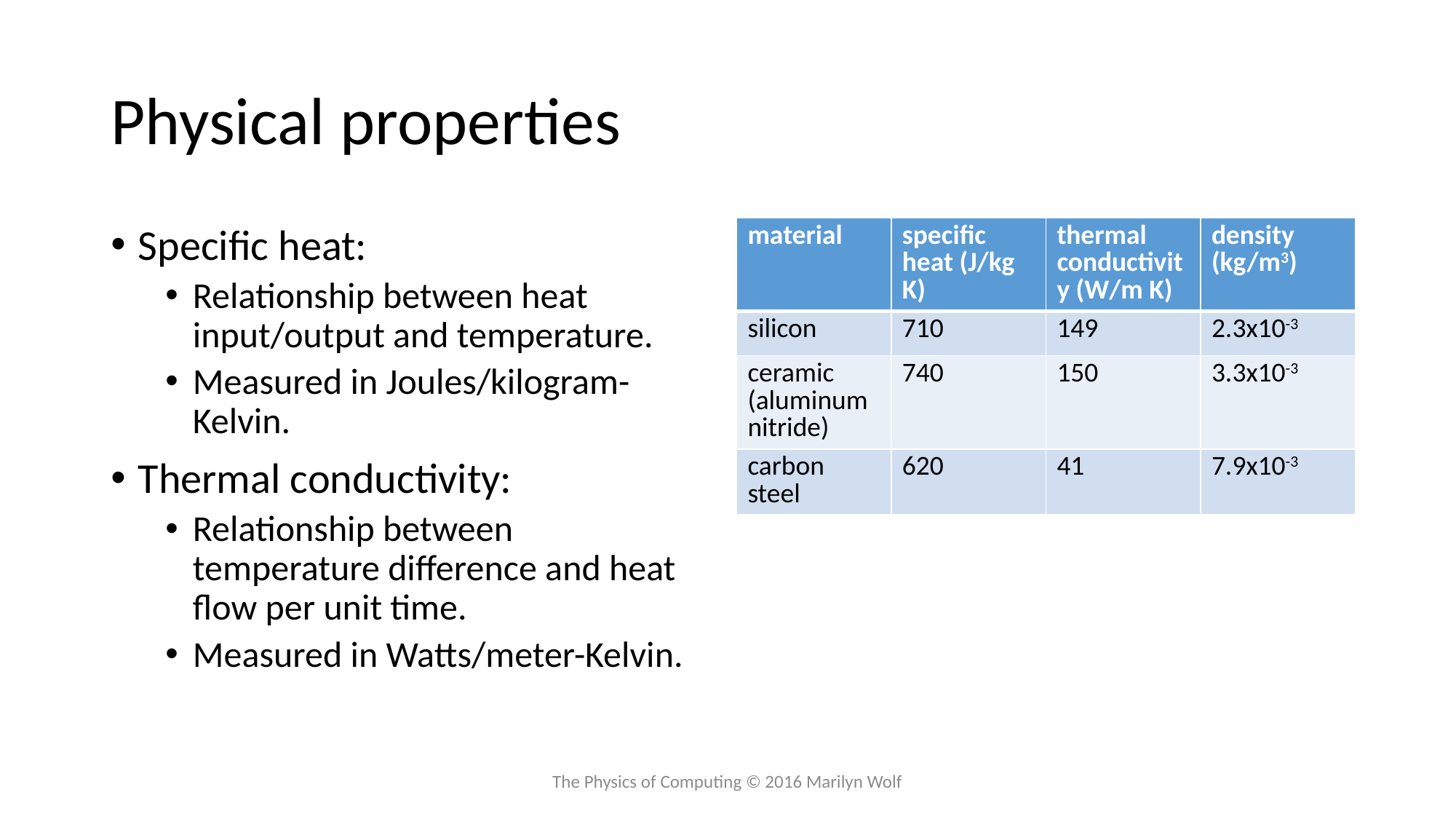

# Physical properties
Specific heat:
Relationship between heat input/output and temperature.
Measured in Joules/kilogram-Kelvin.
Thermal conductivity:
Relationship between temperature difference and heat flow per unit time.
Measured in Watts/meter-Kelvin.
| material | specific heat (J/kg K) | thermal conductivity (W/m K) | density (kg/m3) |
| --- | --- | --- | --- |
| silicon | 710 | 149 | 2.3x10-3 |
| ceramic (aluminum nitride) | 740 | 150 | 3.3x10-3 |
| carbon steel | 620 | 41 | 7.9x10-3 |
The Physics of Computing © 2016 Marilyn Wolf